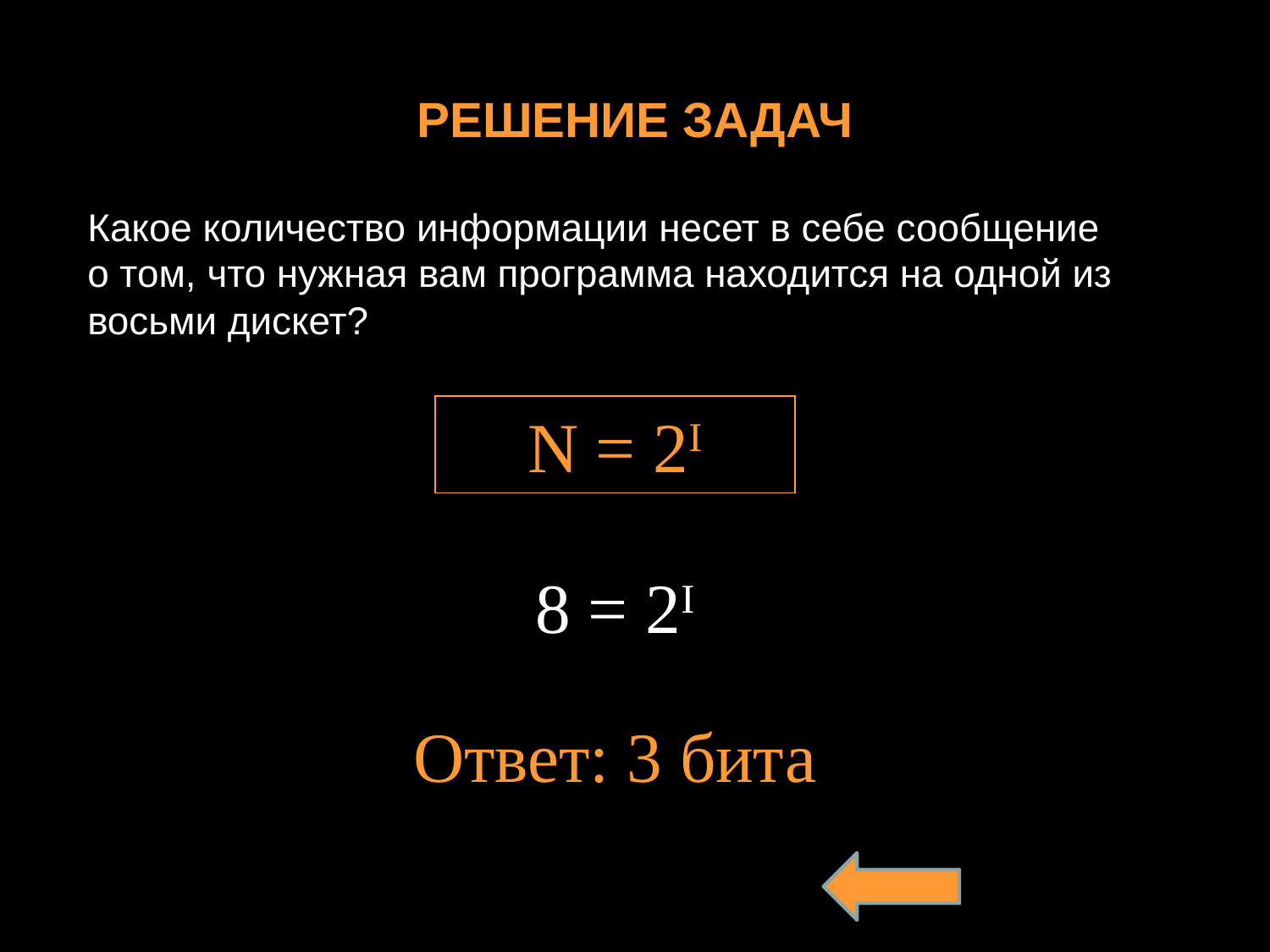

# РЕШЕНИЕ ЗАДАЧ
Какое количество информации несет в себе сообщение
о том, что нужная вам программа находится на одной из восьми дискет?
N = 2I
8 = 2I
Ответ: 3 бита